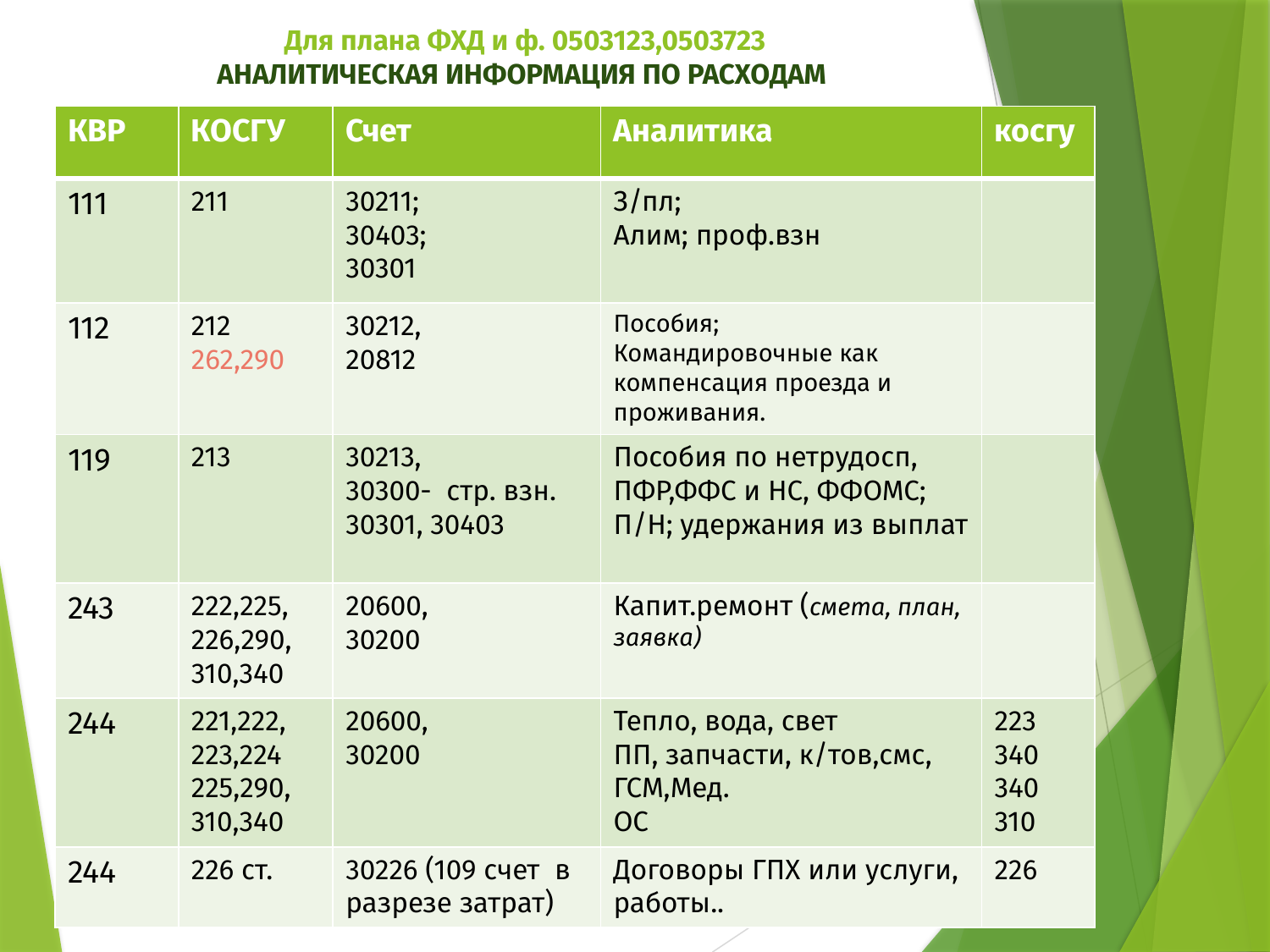

# Для плана ФХД и ф. 0503123,0503723 АНАЛИТИЧЕСКАЯ ИНФОРМАЦИЯ ПО РАСХОДАМ
| КВР | КОСГУ | Счет | Аналитика | косгу |
| --- | --- | --- | --- | --- |
| 111 | 211 | 30211; 30403; 30301 | З/пл; Алим; проф.взн |  |
| 112 | 212 262,290 | 30212, 20812 | Пособия; Командировочные как компенсация проезда и проживания. |  |
| 119 | 213 | 30213, 30300- стр. взн. 30301, 30403 | Пособия по нетрудосп, ПФР,ФФС и НС, ФФОМС; П/Н; удержания из выплат |  |
| 243 | 222,225, 226,290, 310,340 | 20600, 30200 | Капит.ремонт (смета, план, заявка) |  |
| 244 | 221,222, 223,224 225,290, 310,340 | 20600, 30200 | Тепло, вода, свет ПП, запчасти, к/тов,смс, ГСМ,Мед. ОС | 223 340 340 310 |
| 244 | 226 ст. | 30226 (109 счет в разрезе затрат) | Договоры ГПХ или услуги, работы.. | 226 |